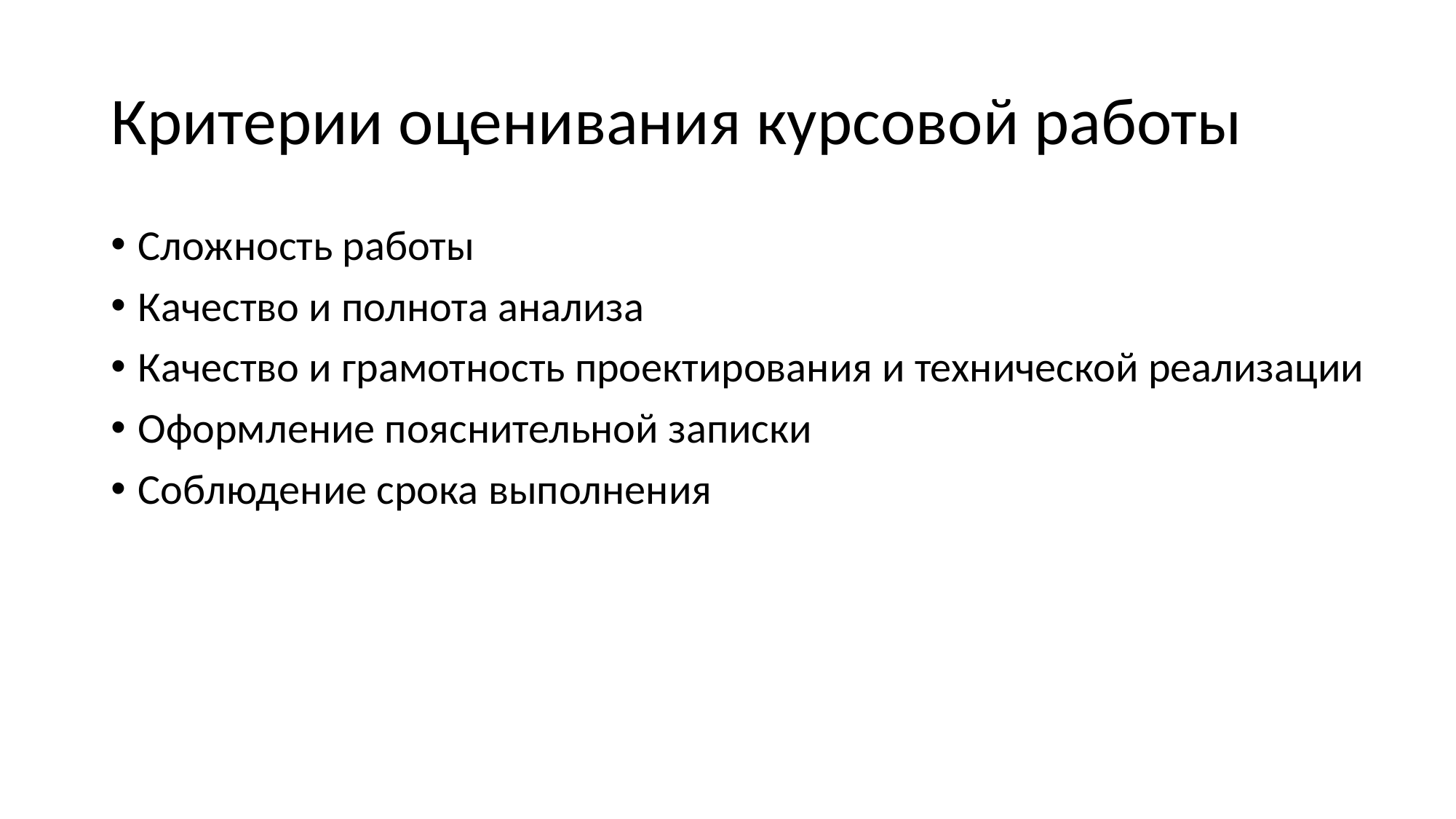

# Критерии оценивания курсовой работы
Сложность работы
Качество и полнота анализа
Качество и грамотность проектирования и технической реализации
Оформление пояснительной записки
Соблюдение срока выполнения